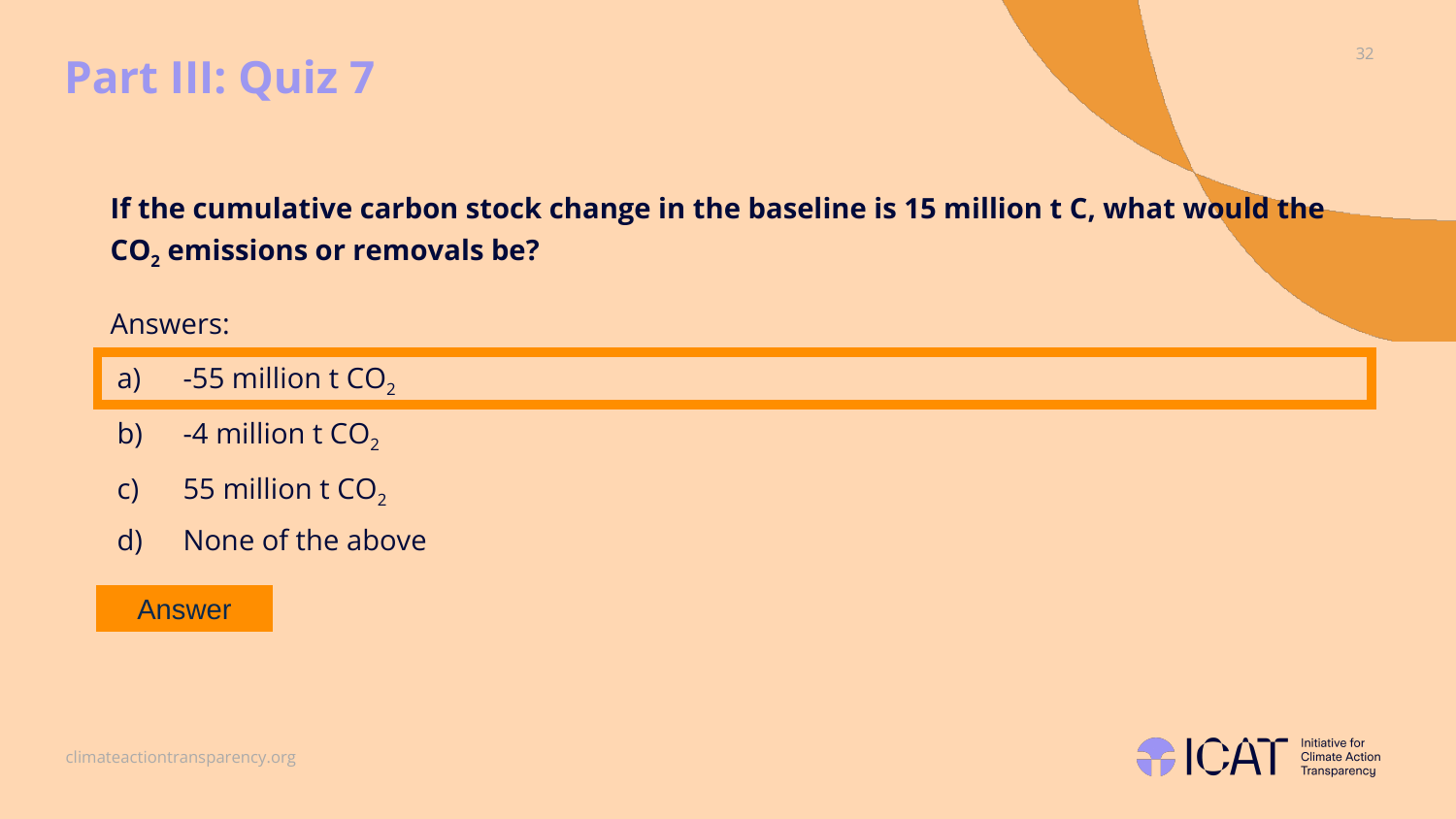

# Part III: Quiz 7
If the cumulative carbon stock change in the baseline is 15 million t C, what would the CO2 emissions or removals be?
Answers:
-55 million t CO2
-4 million t CO2
55 million t CO2
None of the above

Answer